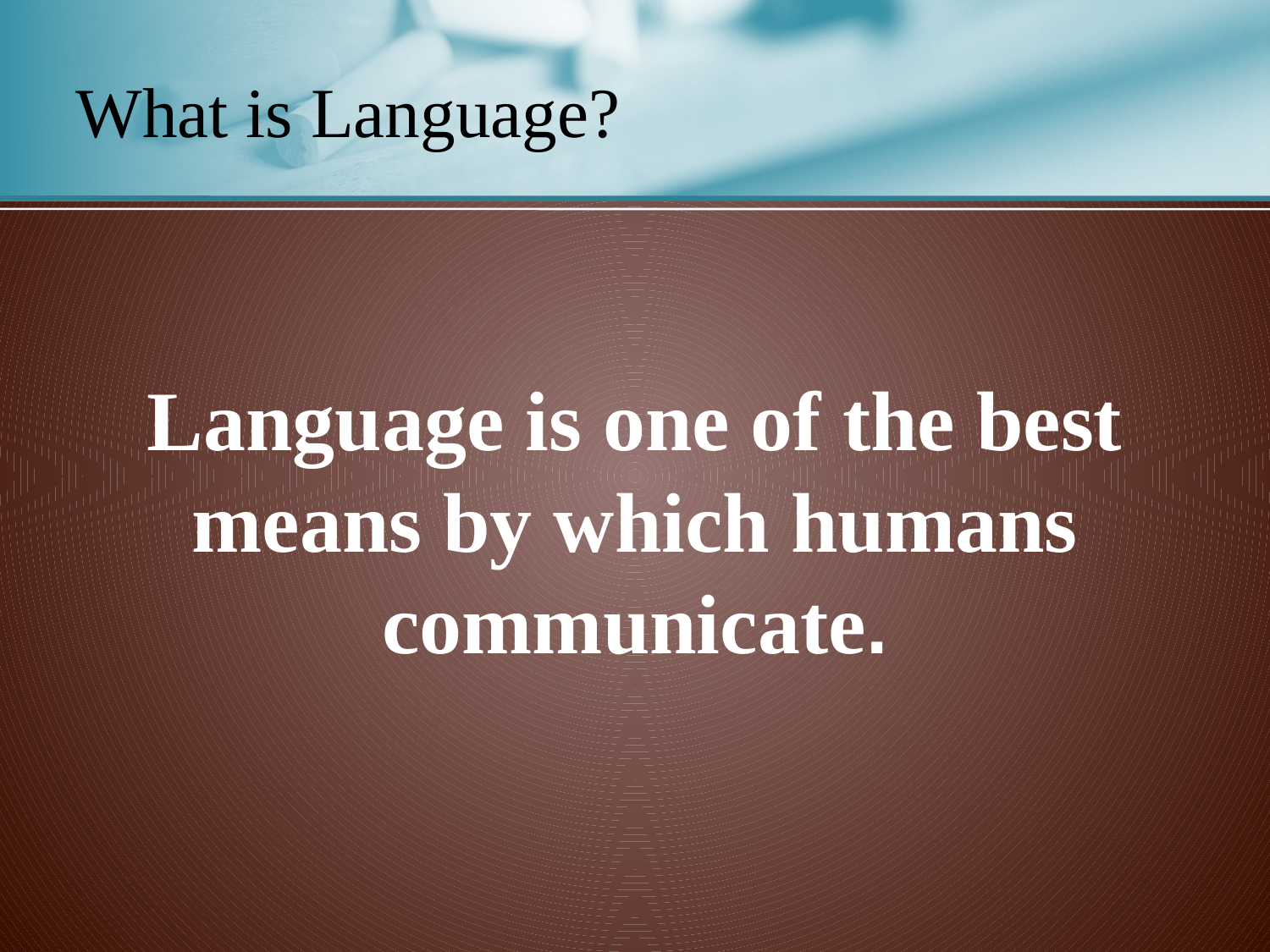

# What is Language?
Language is one of the best means by which humans communicate.